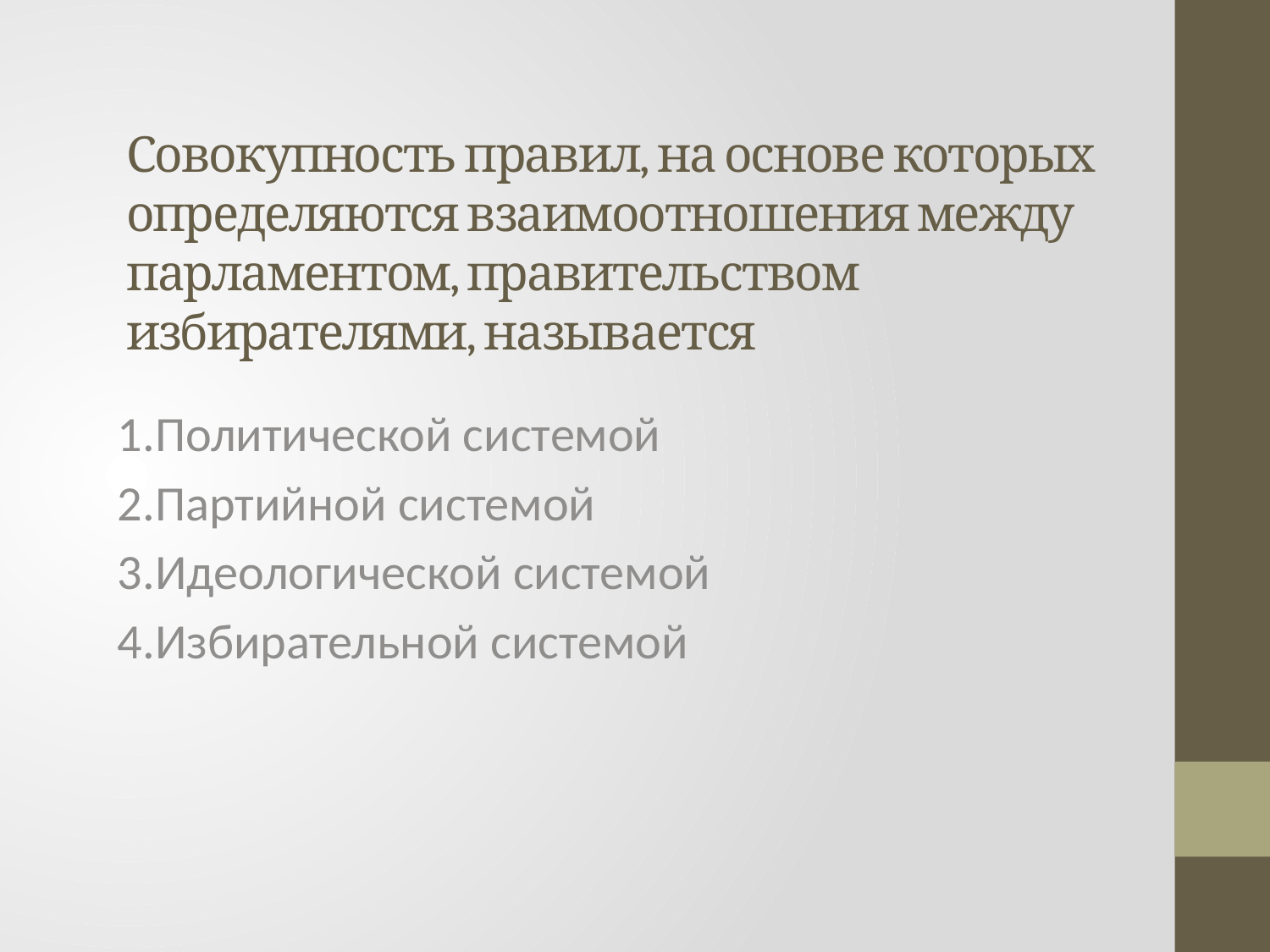

# Совокупность правил, на основе которых определяются взаимоотношения между парламентом, правительством избирателями, называется
1.Политической системой
2.Партийной системой
3.Идеологической системой
4.Избирательной системой